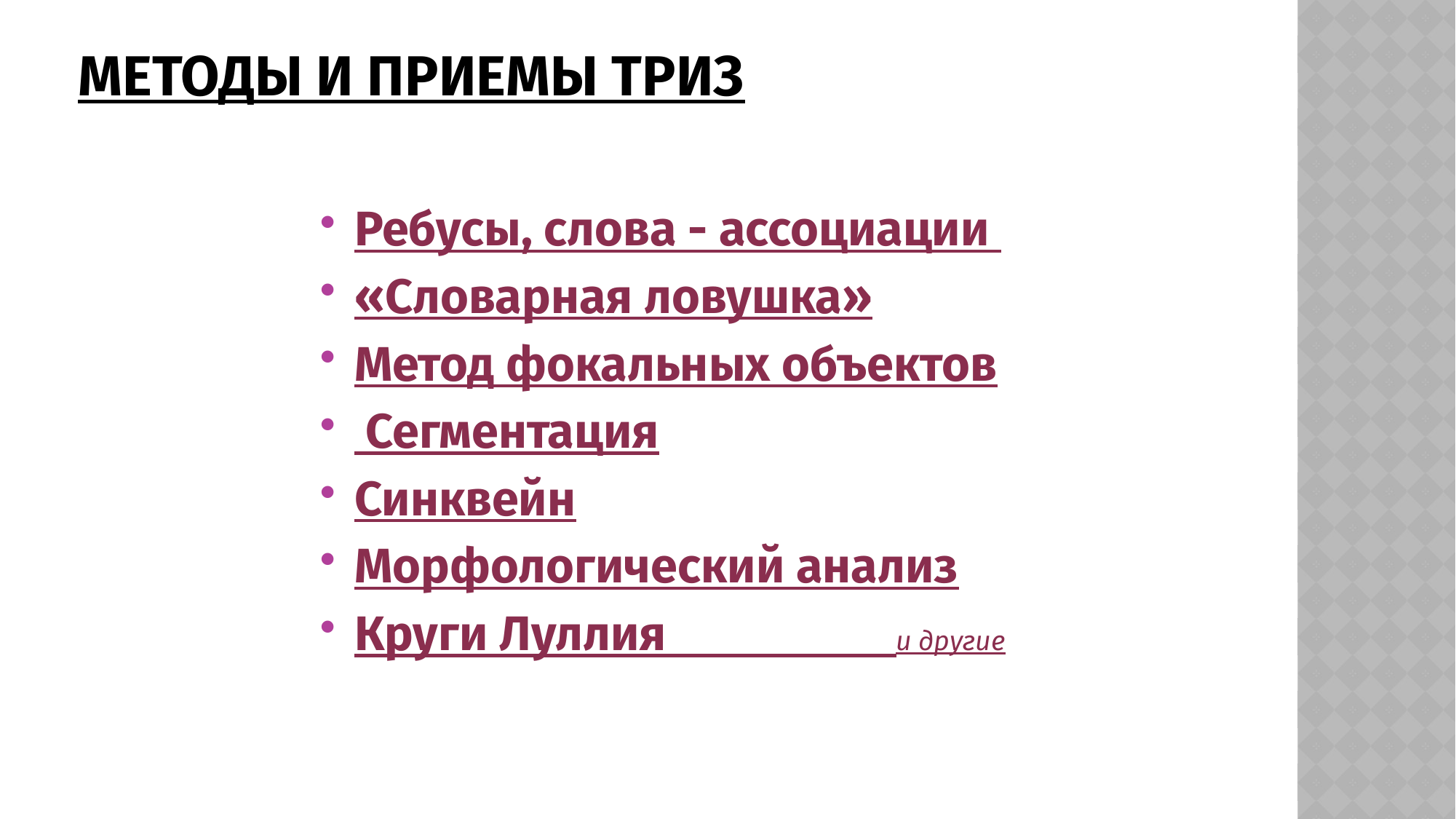

# Методы и приемы ТРИЗ
Ребусы, слова - ассоциации
«Словарная ловушка»
Метод фокальных объектов
 Сегментация
Синквейн
Морфологический анализ
Круги Луллия                    и другие